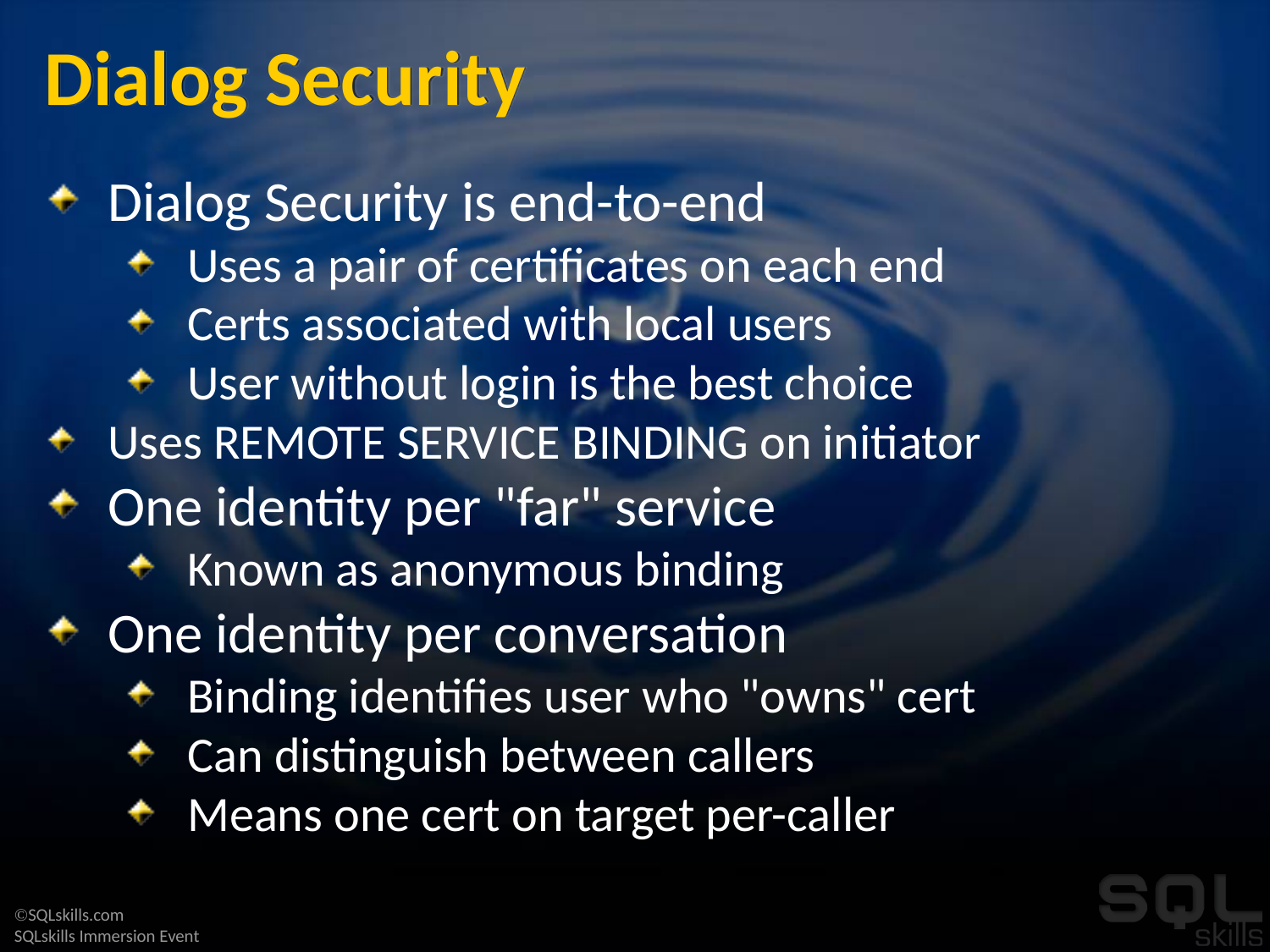

# Dialog Security
Dialog Security is end-to-end
Uses a pair of certificates on each end
Certs associated with local users
User without login is the best choice
Uses REMOTE SERVICE BINDING on initiator
One identity per "far" service
Known as anonymous binding
One identity per conversation
Binding identifies user who "owns" cert
Can distinguish between callers
Means one cert on target per-caller